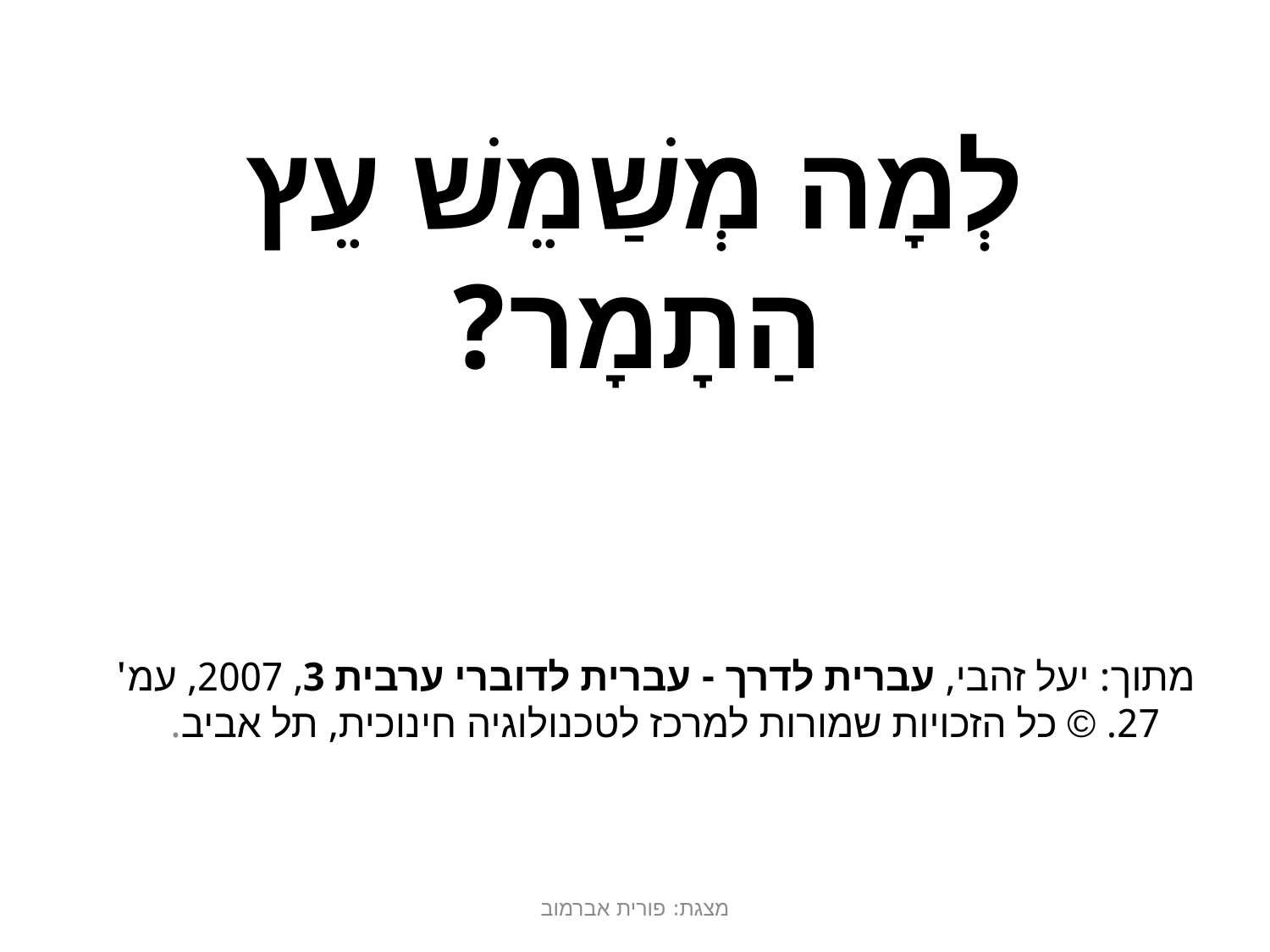

לְמָה מְשַׁמֵשׁ עֵץ הַתָמָר?
מתוך: יעל זהבי, עברית לדרך - עברית לדוברי ערבית 3, 2007, עמ' 27. © כל הזכויות שמורות למרכז לטכנולוגיה חינוכית, תל אביב.

מצגת: פורית אברמוב